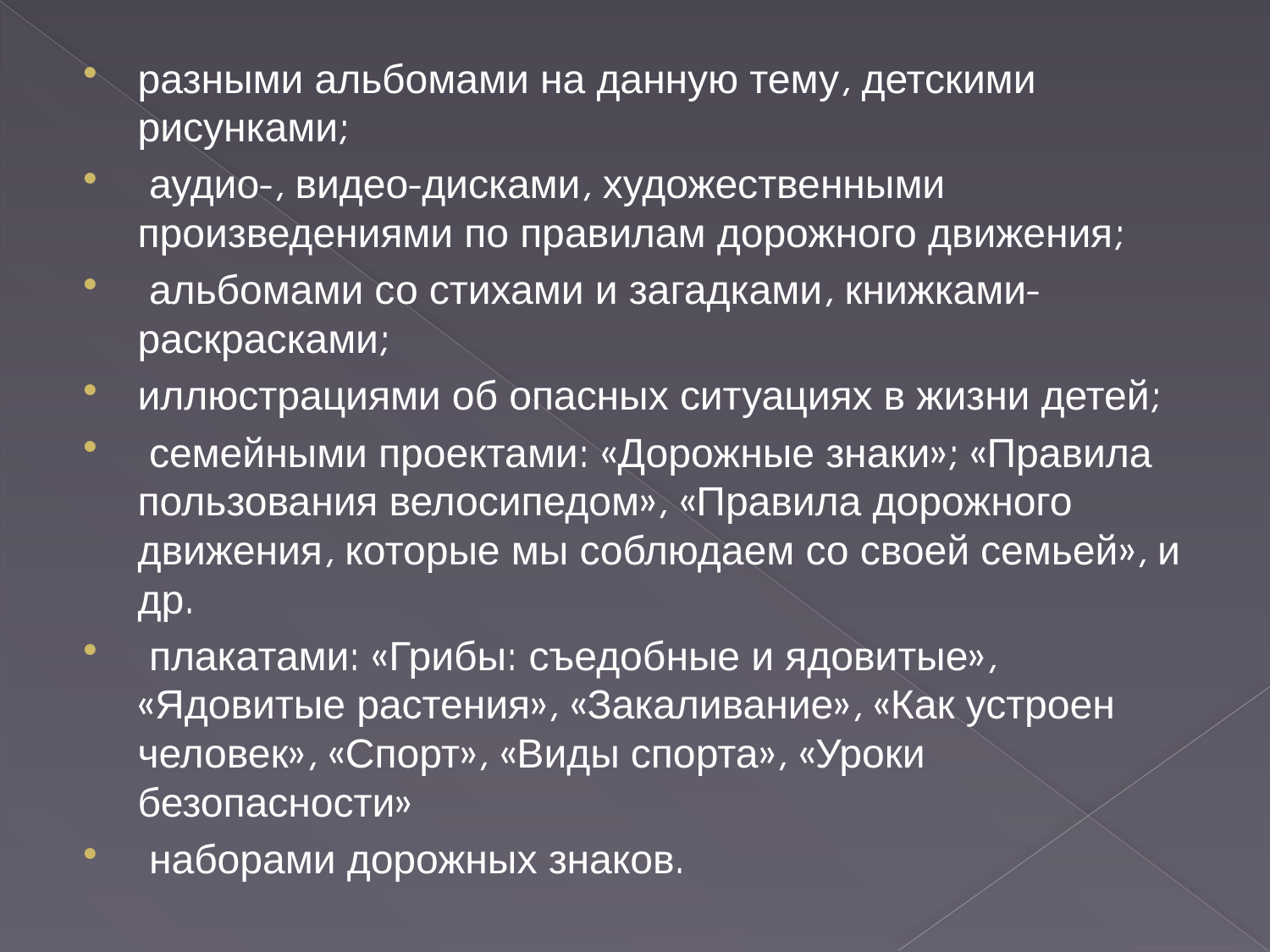

разными альбомами на данную тему, детскими рисунками;
 аудио-, видео-дисками, художественными произведениями по правилам дорожного движения;
 альбомами со стихами и загадками, книжками-раскрасками;
иллюстрациями об опасных ситуациях в жизни детей;
 семейными проектами: «Дорожные знаки»; «Правила пользования велосипедом», «Правила дорожного движения, которые мы соблюдаем со своей семьей», и др.
 плакатами: «Грибы: съедобные и ядовитые», «Ядовитые растения», «Закаливание», «Как устроен человек», «Спорт», «Виды спорта», «Уроки безопасности»
 наборами дорожных знаков.